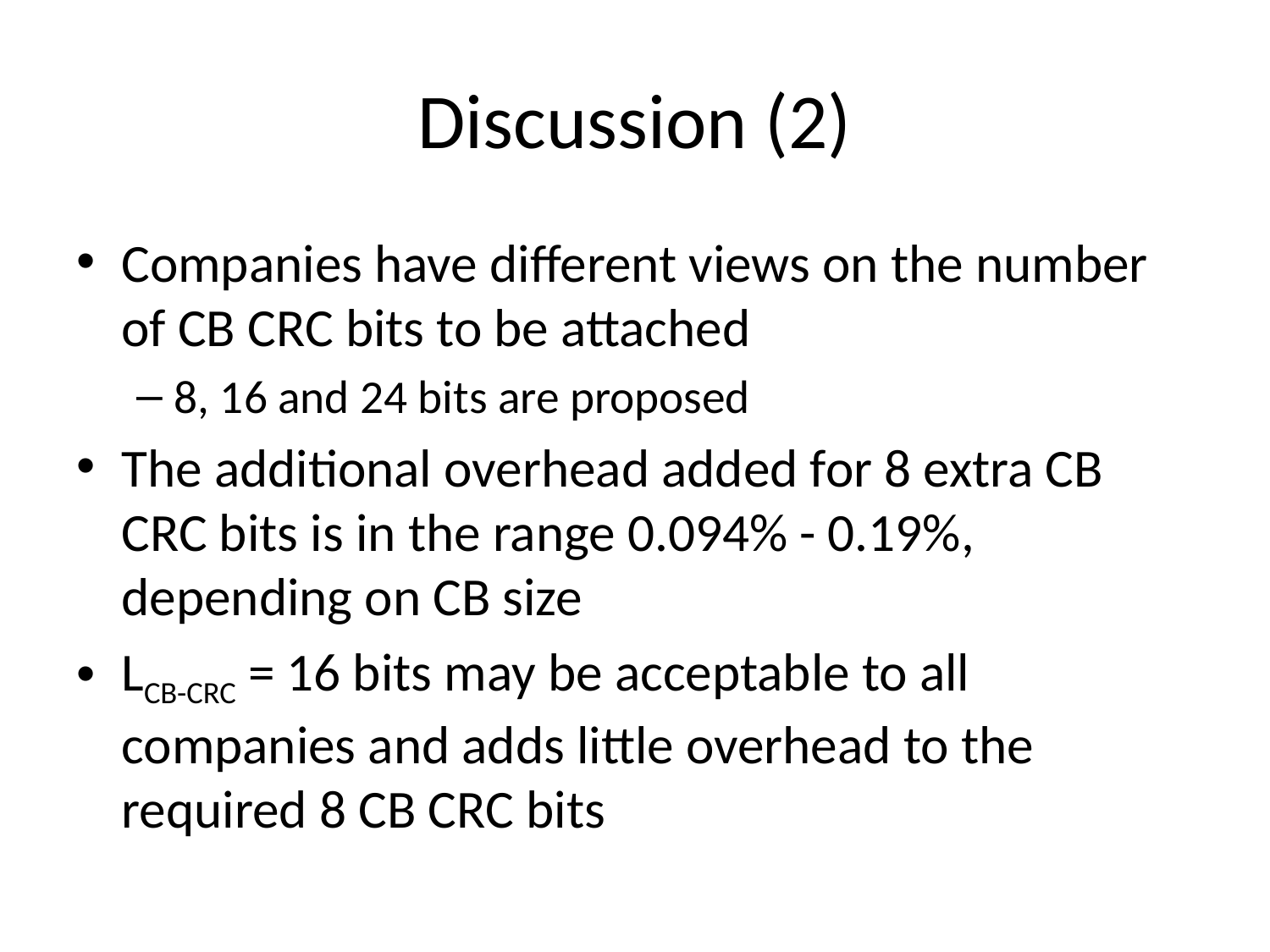

# Discussion (2)
Companies have different views on the number of CB CRC bits to be attached
8, 16 and 24 bits are proposed
The additional overhead added for 8 extra CB CRC bits is in the range 0.094% - 0.19%, depending on CB size
LCB-CRC = 16 bits may be acceptable to all companies and adds little overhead to the required 8 CB CRC bits